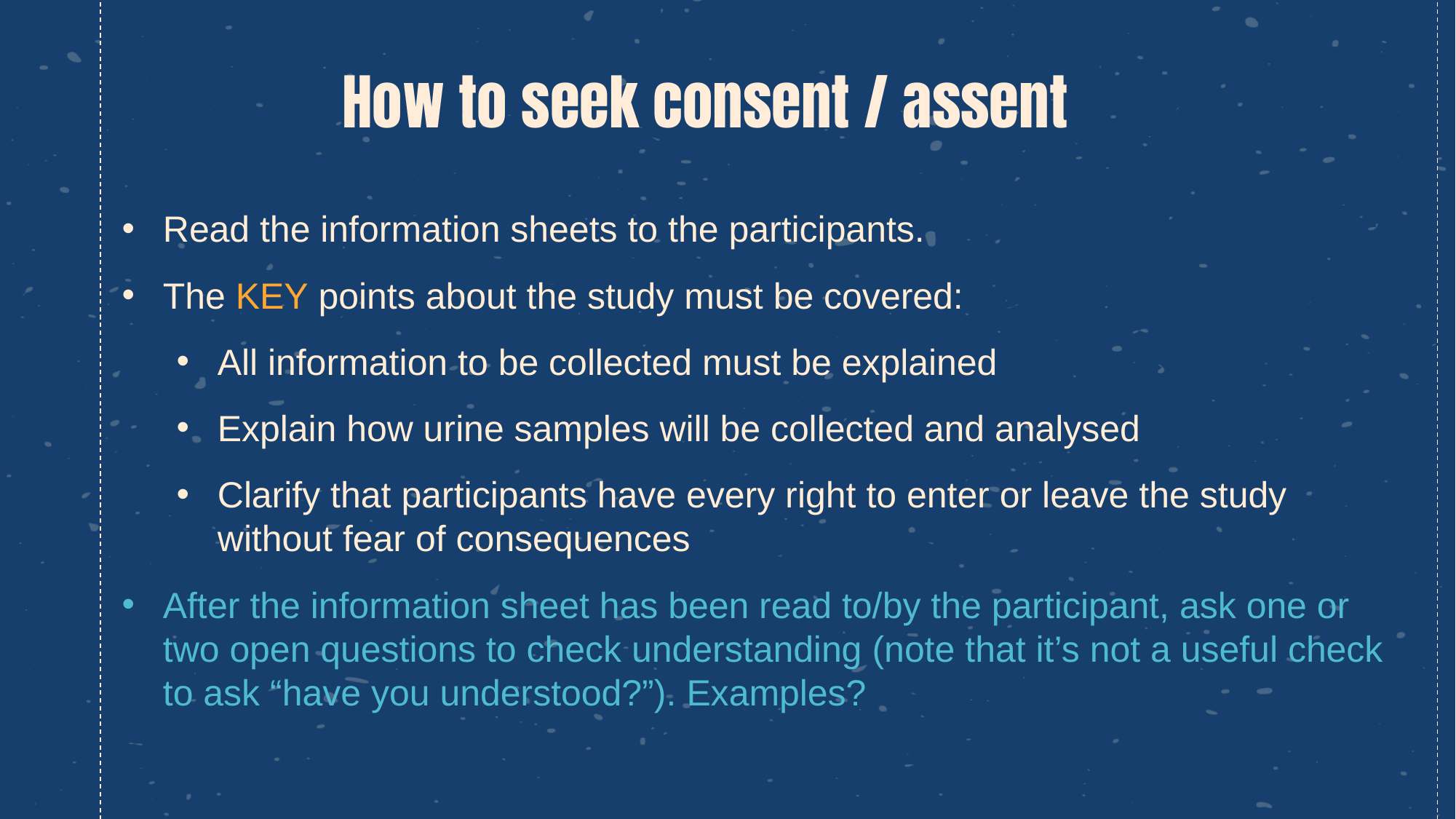

# How to seek consent / assent
Read the information sheets to the participants.
The KEY points about the study must be covered:
All information to be collected must be explained
Explain how urine samples will be collected and analysed
Clarify that participants have every right to enter or leave the study without fear of consequences
After the information sheet has been read to/by the participant, ask one or two open questions to check understanding (note that it’s not a useful check to ask “have you understood?”). Examples?

Answer all research questions asked by the potential subjects.